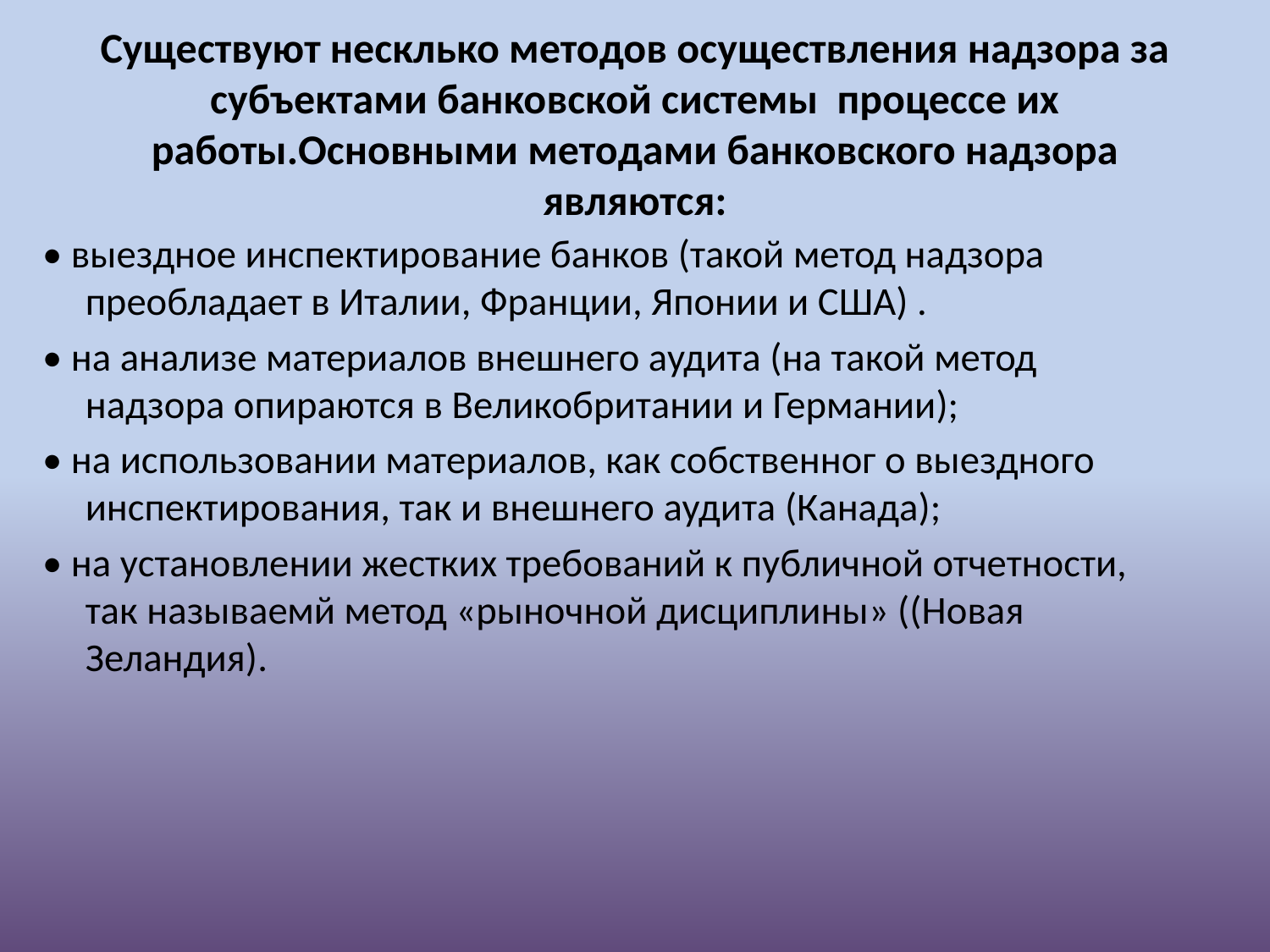

# Существуют несклько методов осуществления надзора за субъектами банковской системы  процессе их работы.Основными методами банковского надзора являются:
• выездное инспектирование банков (такой метод надзора преобладает в Италии, Франции, Японии и США) .
• на анализе материалов внешнего аудита (на такой метод надзора опираются в Великобритании и Германии);
• на использовании материалов, как собственног о выездного инспектирования, так и внешнего аудита (Канада);
• на установлении жестких требований к публичной отчетности, так называемй метод «рыночной дисциплины» ((Новая Зеландия).